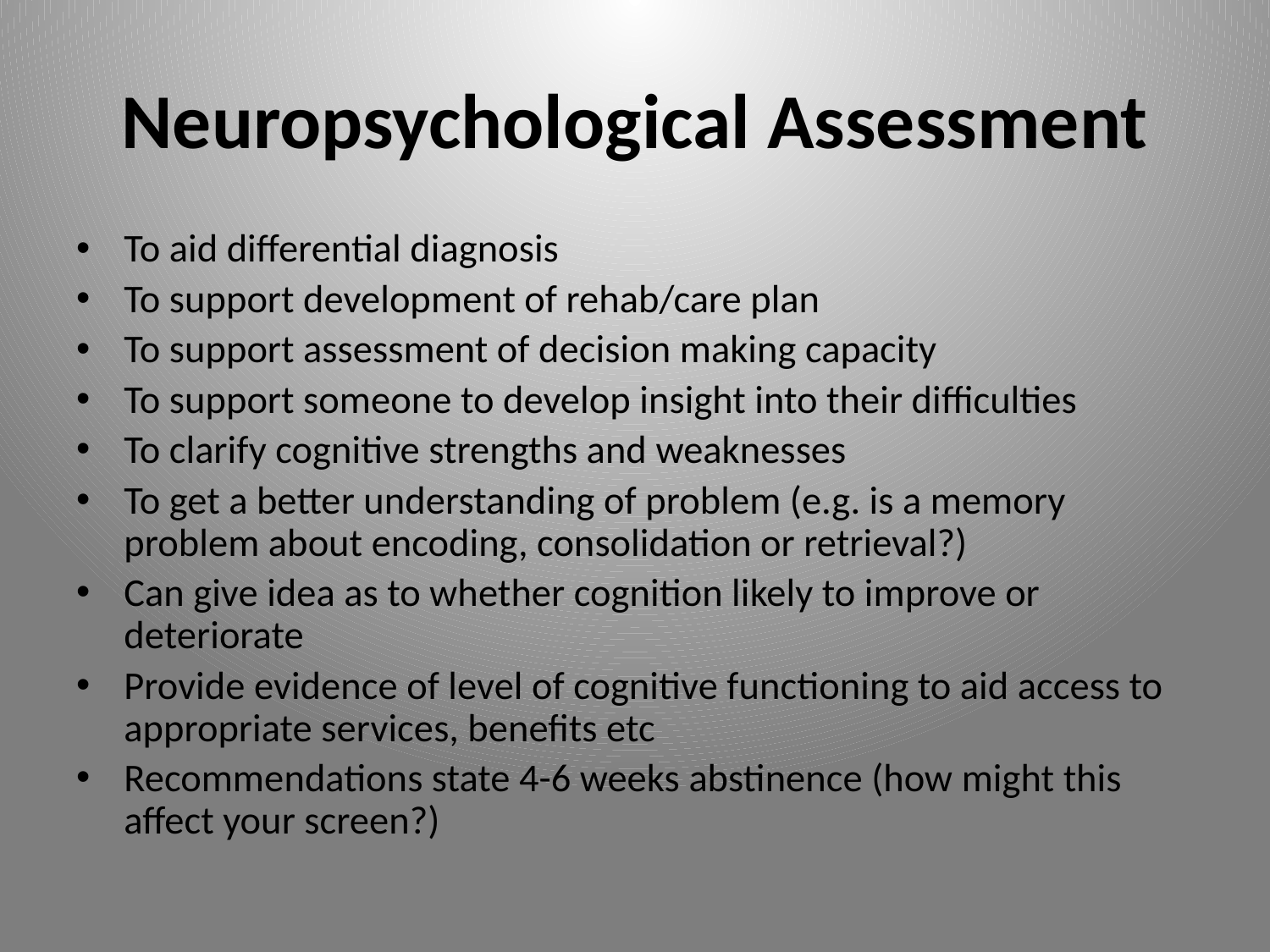

Neuropsychological Assessment
To aid differential diagnosis
To support development of rehab/care plan
To support assessment of decision making capacity
To support someone to develop insight into their difficulties
To clarify cognitive strengths and weaknesses
To get a better understanding of problem (e.g. is a memory problem about encoding, consolidation or retrieval?)
Can give idea as to whether cognition likely to improve or deteriorate
Provide evidence of level of cognitive functioning to aid access to appropriate services, benefits etc
Recommendations state 4-6 weeks abstinence (how might this affect your screen?)